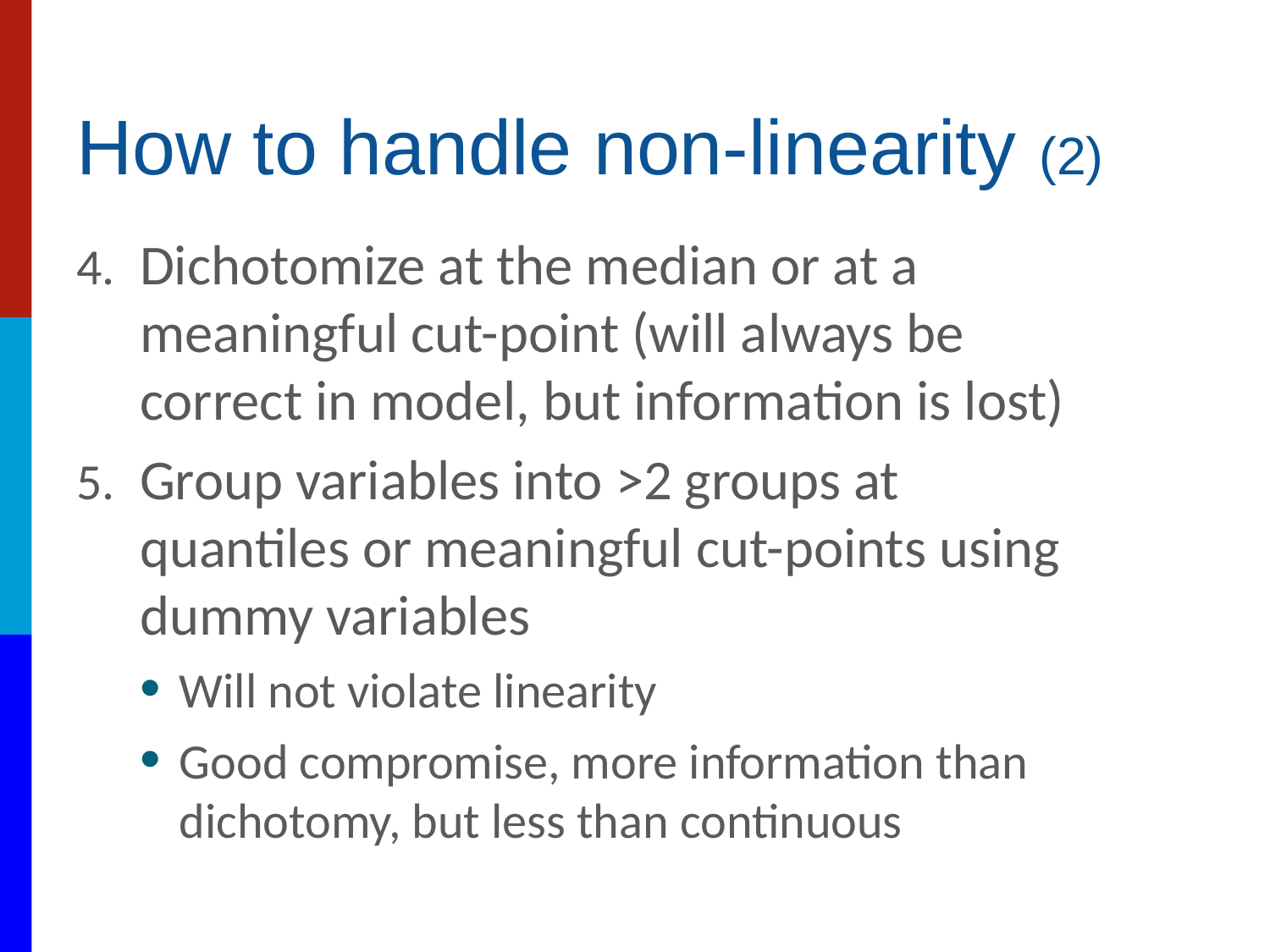

# How to handle non-linearity (2)
Dichotomize at the median or at a meaningful cut-point (will always be correct in model, but information is lost)
Group variables into >2 groups at quantiles or meaningful cut-points using dummy variables
Will not violate linearity
Good compromise, more information than dichotomy, but less than continuous